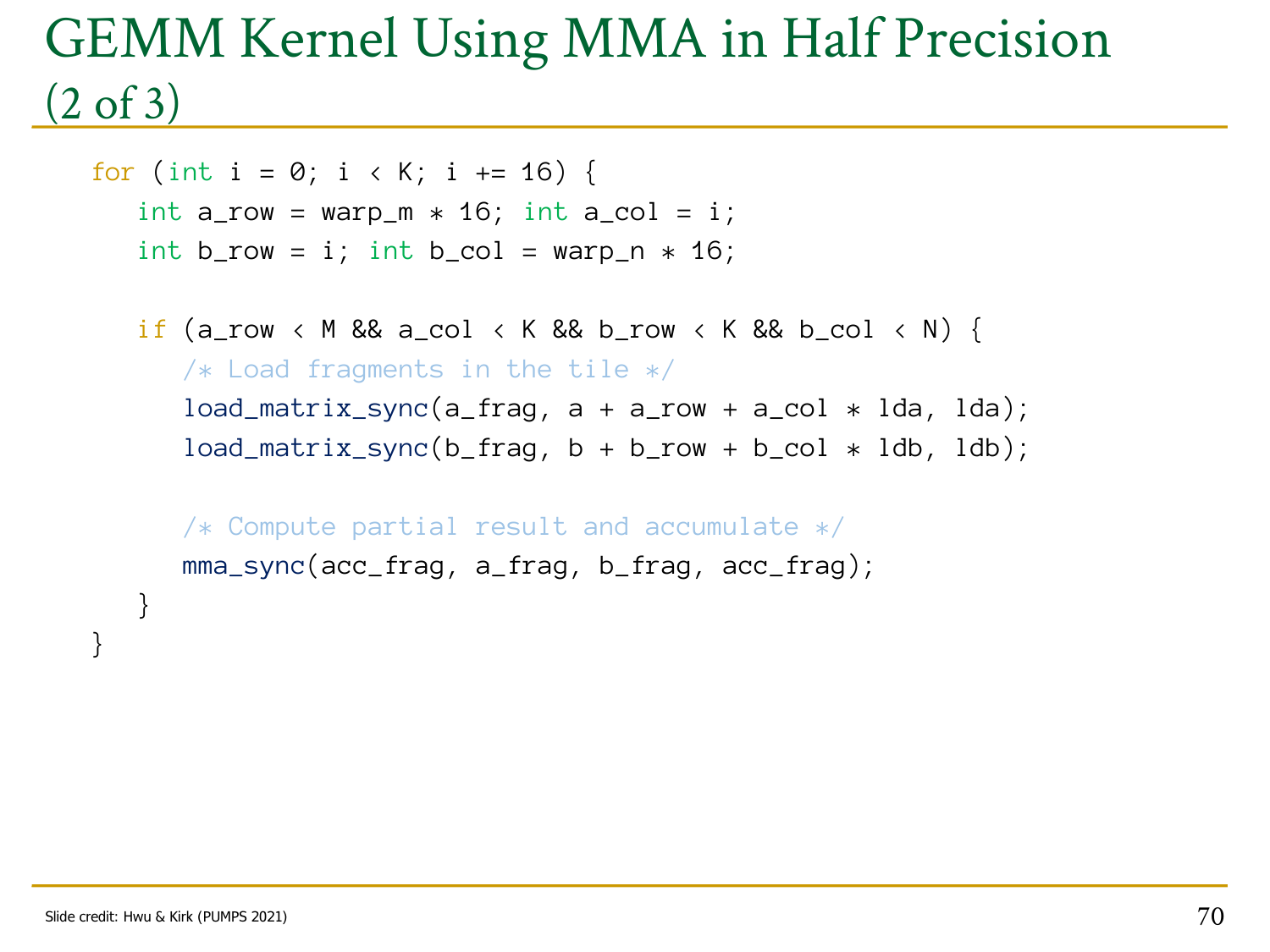

# GEMM Kernel Using MMA in Half Precision (2 of 3)
   for (int i = 0; i < K; i += 16) {
      int a_row = warp_m * 16; int a_col = i;
      int b_row = i; int b_col = warp_n * 16;

      if (a_row < M && a_col < K && b_row < K && b_col < N) {
         /* Load fragments in the tile */
         load_matrix_sync(a_frag, a + a_row + a_col * lda, lda);
         load_matrix_sync(b_frag, b + b_row + b_col * ldb, ldb);

         /* Compute partial result and accumulate */
         mma_sync(acc_frag, a_frag, b_frag, acc_frag);
      }
   }
70
Slide credit: Hwu & Kirk (PUMPS 2021)